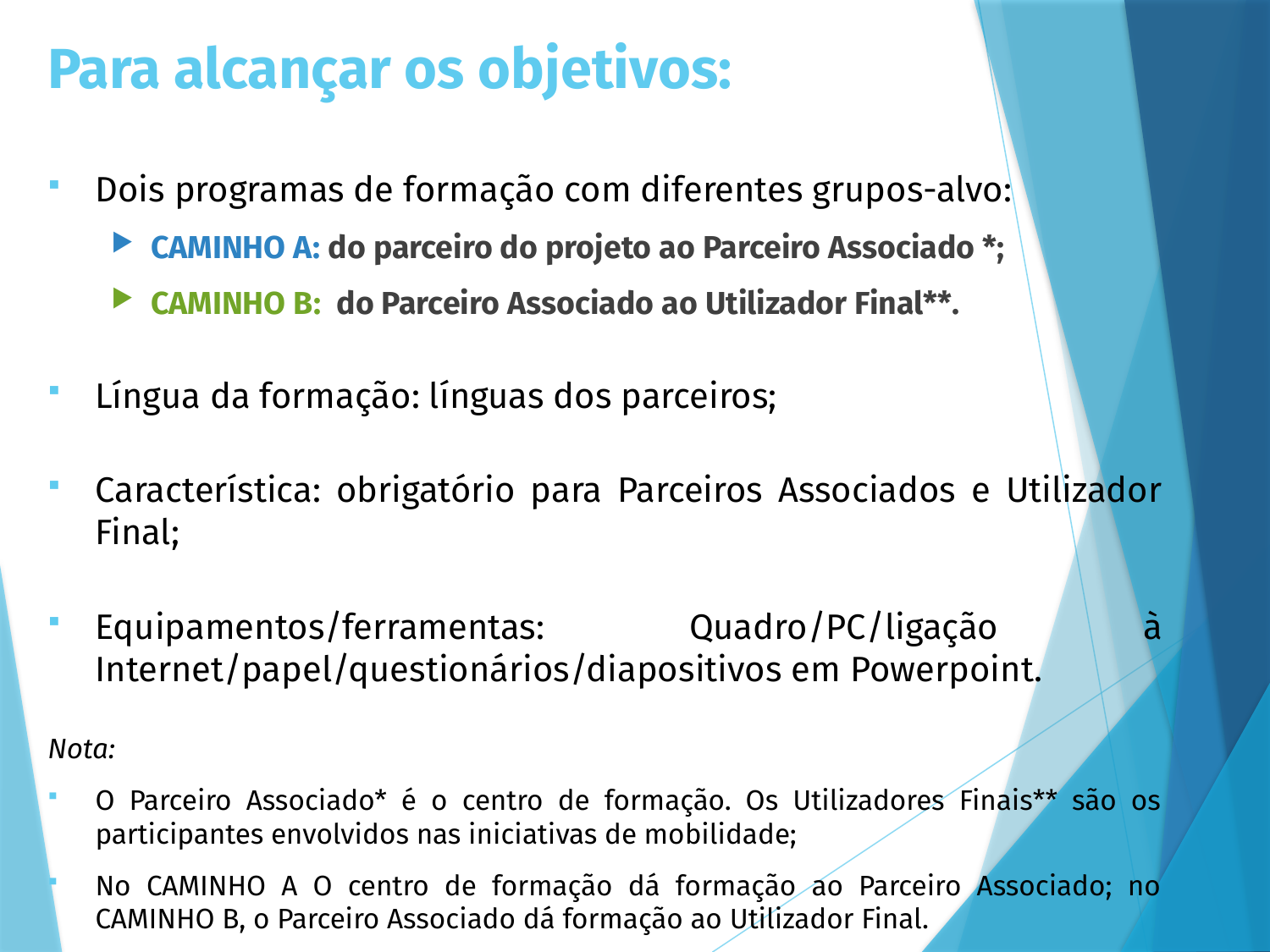

Para alcançar os objetivos:

Dois programas de formação com diferentes grupos-alvo:
CAMINHO A: do parceiro do projeto ao Parceiro Associado *;
CAMINHO B:  do Parceiro Associado ao Utilizador Final**.

Língua da formação: línguas dos parceiros;

Característica: obrigatório para Parceiros Associados e Utilizador Final;

Equipamentos/ferramentas: Quadro/PC/ligação à Internet/papel/questionários/diapositivos em Powerpoint.

Nota:
O Parceiro Associado* é o centro de formação. Os Utilizadores Finais** são os participantes envolvidos nas iniciativas de mobilidade;
No CAMINHO A O centro de formação dá formação ao Parceiro Associado; no CAMINHO B, o Parceiro Associado dá formação ao Utilizador Final.